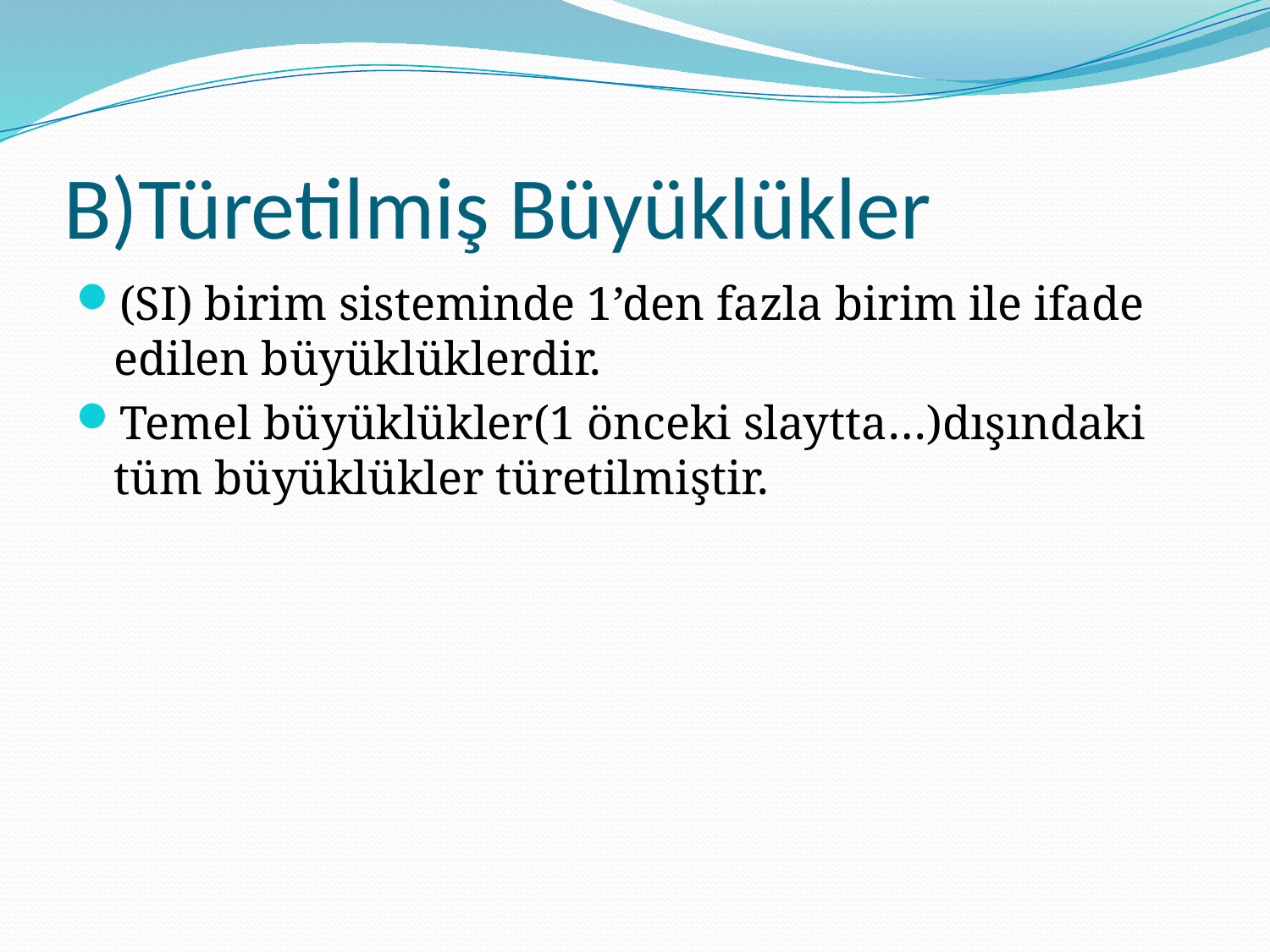

# B)Türetilmiş Büyüklükler
(SI) birim sisteminde 1’den fazla birim ile ifade edilen büyüklüklerdir.
Temel büyüklükler(1 önceki slaytta…)dışındaki tüm büyüklükler türetilmiştir.